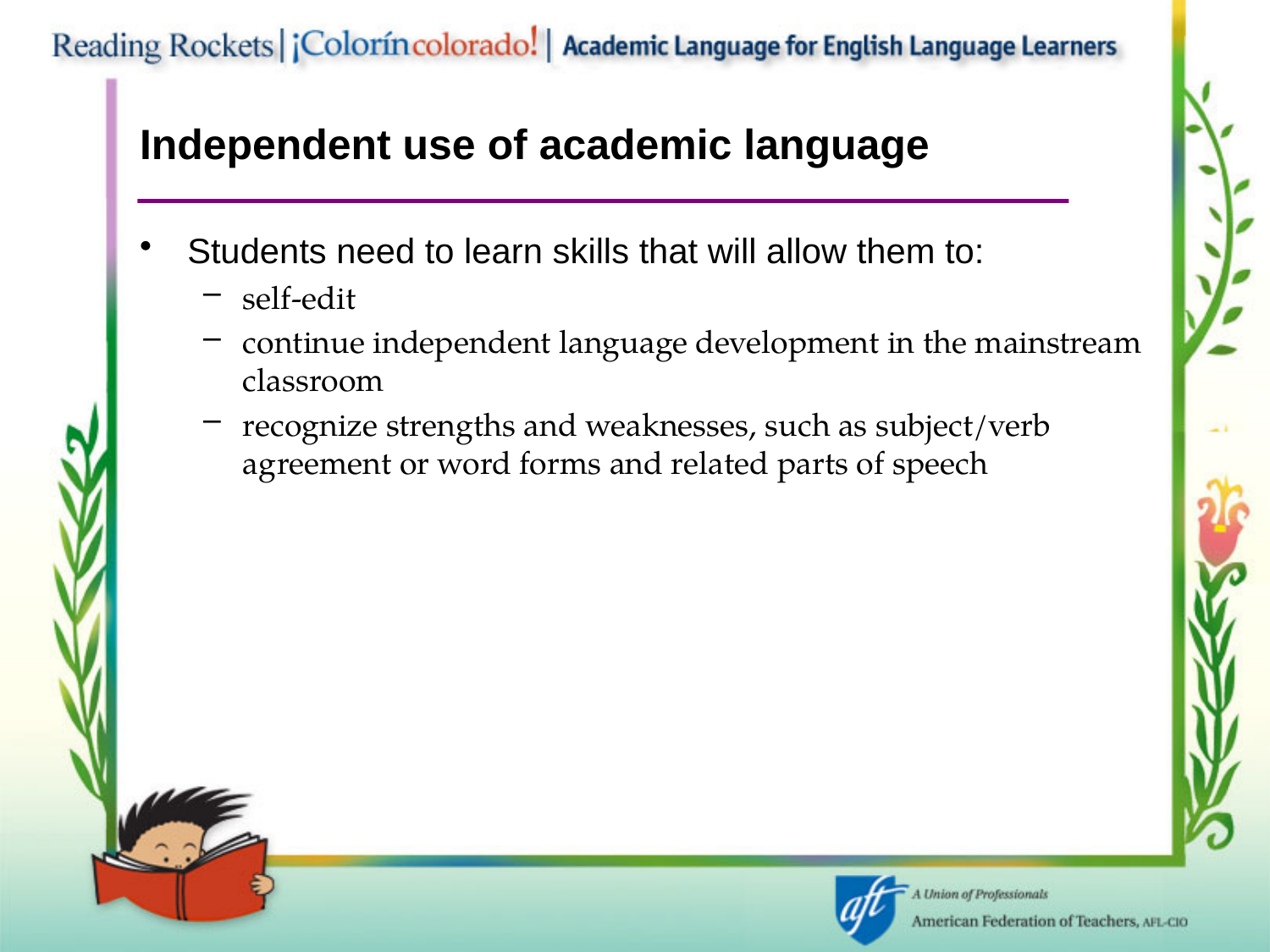

# Independent use of academic language
Students need to learn skills that will allow them to:
self-edit
continue independent language development in the mainstream classroom
recognize strengths and weaknesses, such as subject/verb agreement or word forms and related parts of speech